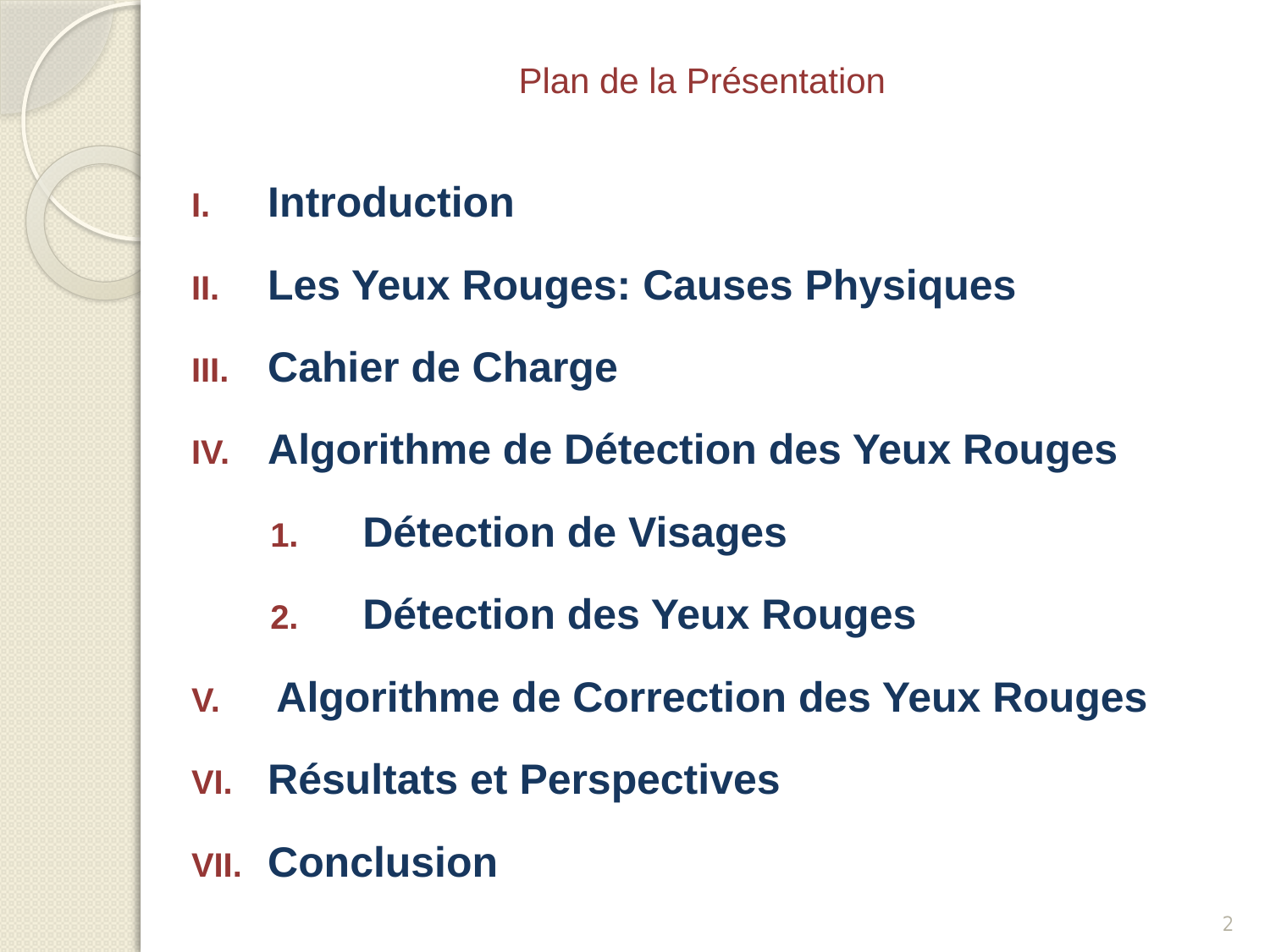

# Plan de la Présentation
Introduction
Les Yeux Rouges: Causes Physiques
Cahier de Charge
Algorithme de Détection des Yeux Rouges
      Détection de Visages
      Détection des Yeux Rouges
Algorithme de Correction des Yeux Rouges
Résultats et Perspectives
Conclusion

2